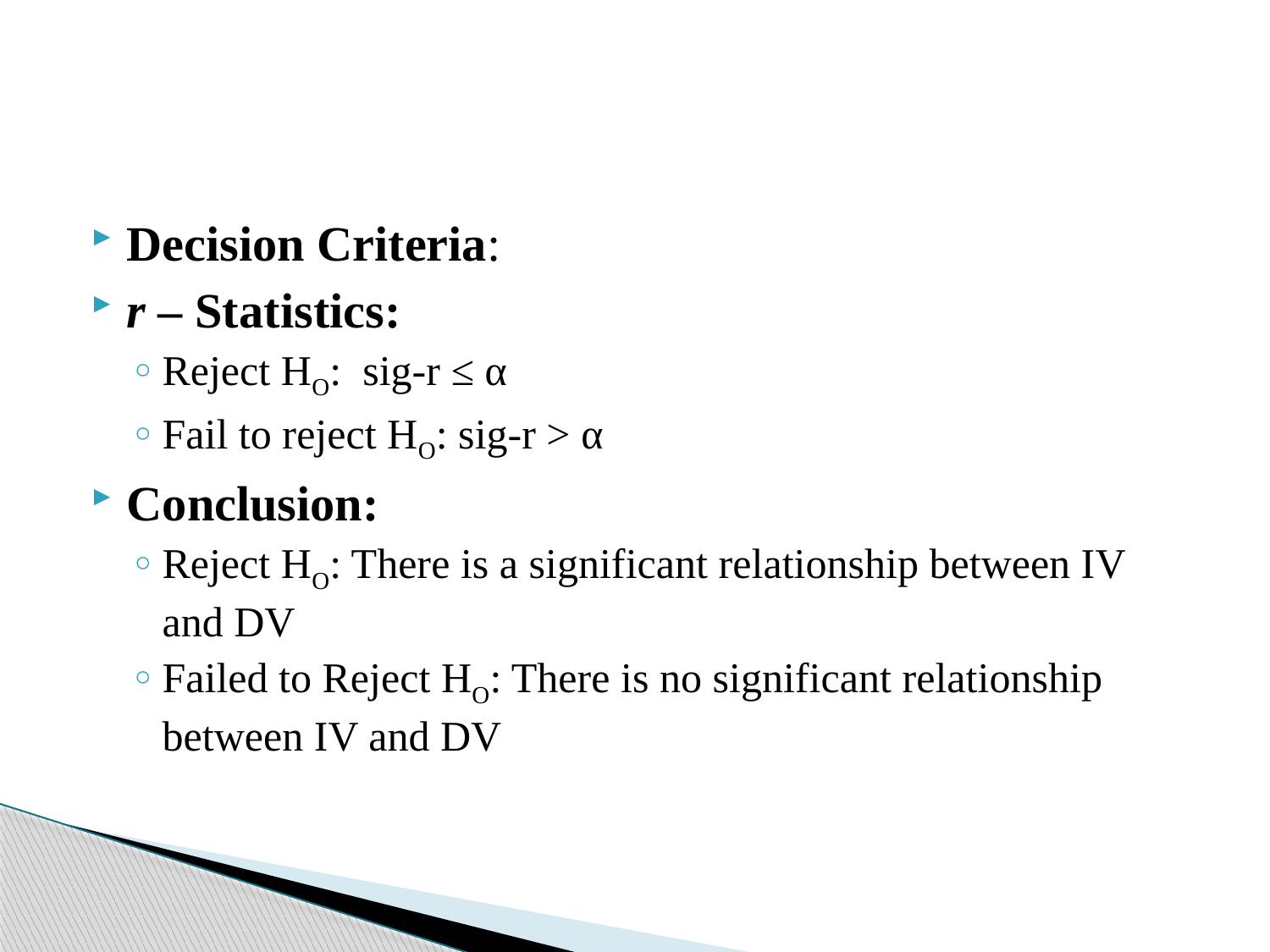

Decision Criteria:
r – Statistics:
Reject HO:  sig-r ≤ α
Fail to reject HO: sig-r > α
Conclusion:
Reject HO: There is a significant relationship between IV and DV
Failed to Reject HO: There is no significant relationship between IV and DV